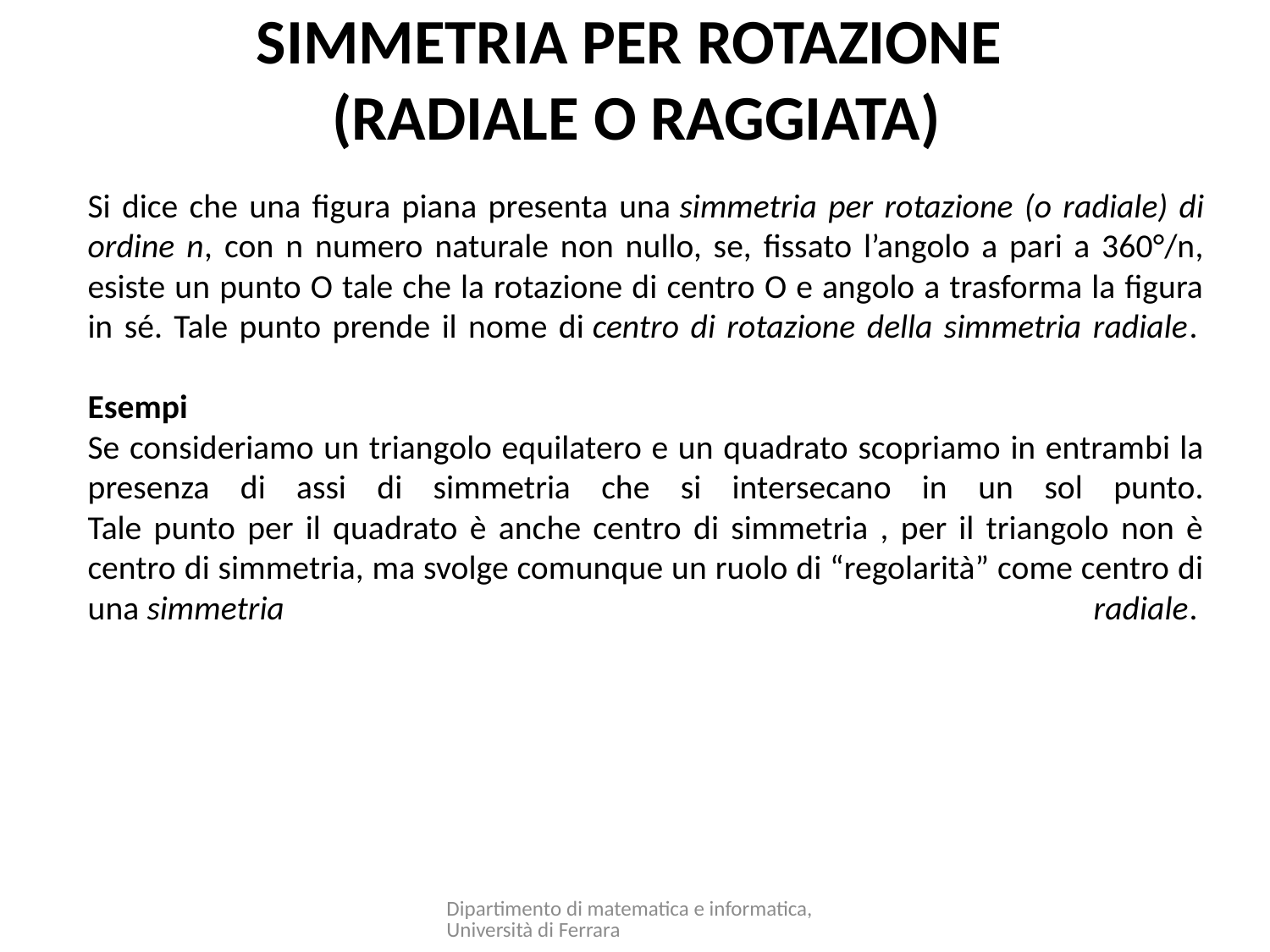

# Simmetria per rotazione (radiale o raggiata)
Si dice che una figura piana presenta una simmetria per rotazione (o radiale) di ordine n, con n numero naturale non nullo, se, fissato l’angolo a pari a 360°/n, esiste un punto O tale che la rotazione di centro O e angolo a trasforma la figura in sé. Tale punto prende il nome di centro di rotazione della simmetria radiale. 
Esempi
Se consideriamo un triangolo equilatero e un quadrato scopriamo in entrambi la presenza di assi di simmetria che si intersecano in un sol punto.
Tale punto per il quadrato è anche centro di simmetria , per il triangolo non è centro di simmetria, ma svolge comunque un ruolo di “regolarità” come centro di una simmetria radiale.
Dipartimento di matematica e informatica, Università di Ferrara